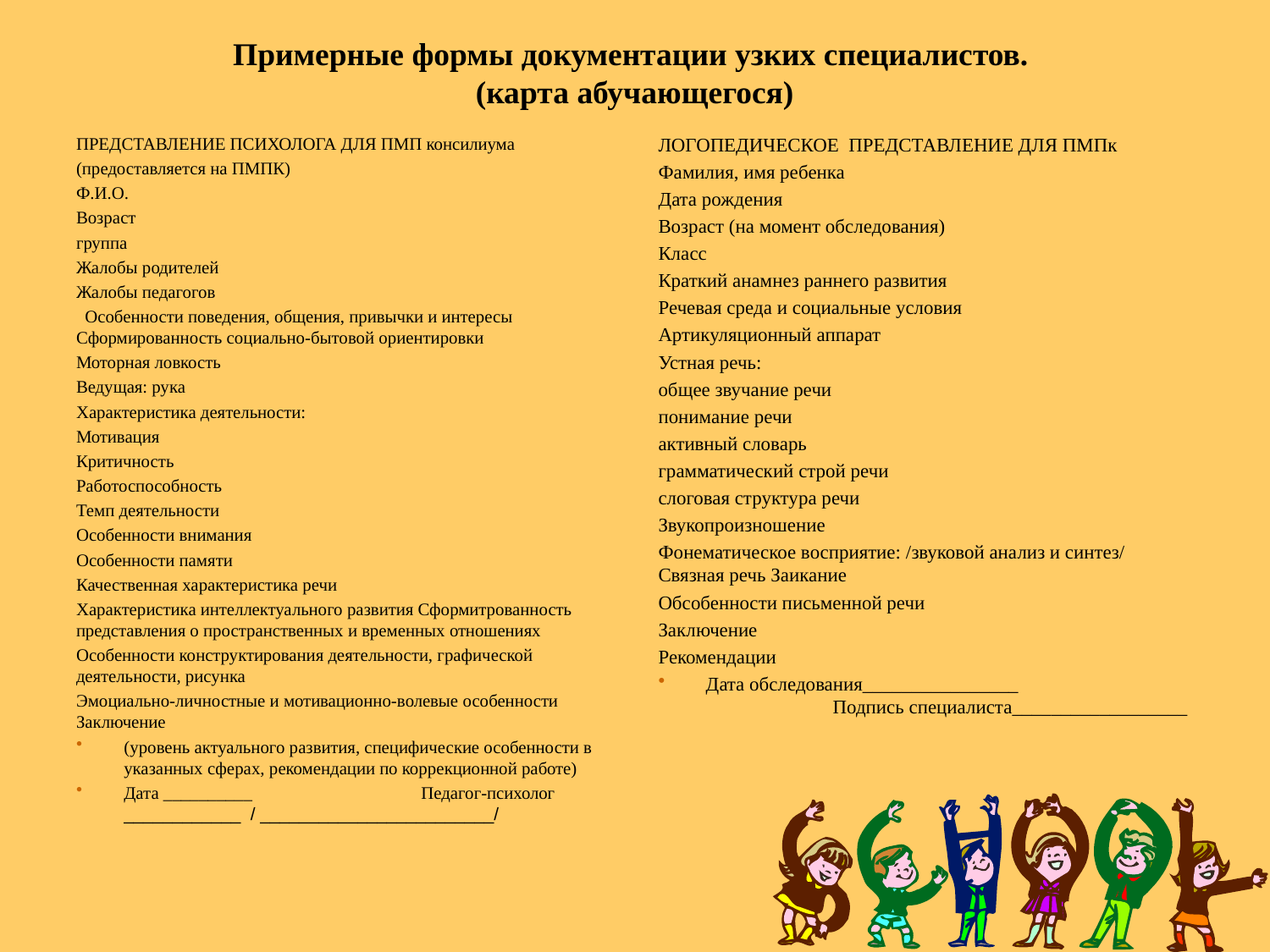

# Примерные формы документации узких специалистов. (карта абучающегося)
ПРЕДСТАВЛЕНИЕ ПСИХОЛОГА ДЛЯ ПМП консилиума
(предоставляется на ПМПК)
Ф.И.О.
Возраст
группа
Жалобы родителей
Жалобы педагогов
  Особенности поведения, общения, привычки и интересы Сформированность социально-бытовой ориентировки
Моторная ловкость
Ведущая: рука
Характеристика деятельности:
Мотивация
Критичность
Работоспособность
Темп деятельности
Особенности внимания
Особенности памяти
Качественная характеристика речи
Характеристика интеллектуального развития Сформитрованность представления о пространственных и временных отношениях
Особенности конструктирования деятельности, графической деятельности, рисунка
Эмоциально-личностные и мотивационно-волевые особенности Заключение
(уровень актуального развития, специфические особенности в указанных сферах, рекомендации по коррекционной работе)
Дата __________                                      Педагог-психолог    ____________  / ________________________/

ЛОГОПЕДИЧЕСКОЕ  ПРЕДСТАВЛЕНИЕ ДЛЯ ПМПк
Фамилия, имя ребенка
Дата рождения
Возраст (на момент обследования)
Класс
Краткий анамнез раннего развития
Речевая среда и социальные условия
Артикуляционный аппарат
Устная речь:
общее звучание речи
понимание речи
активный словарь
грамматический строй речи
слоговая структура речи
Звукопроизношение
Фонематическое восприятие: /звуковой анализ и синтез/ Связная речь Заикание
Обсобенности письменной речи
Заключение
Рекомендации
Дата обследования________________		Подпись специалиста__________________